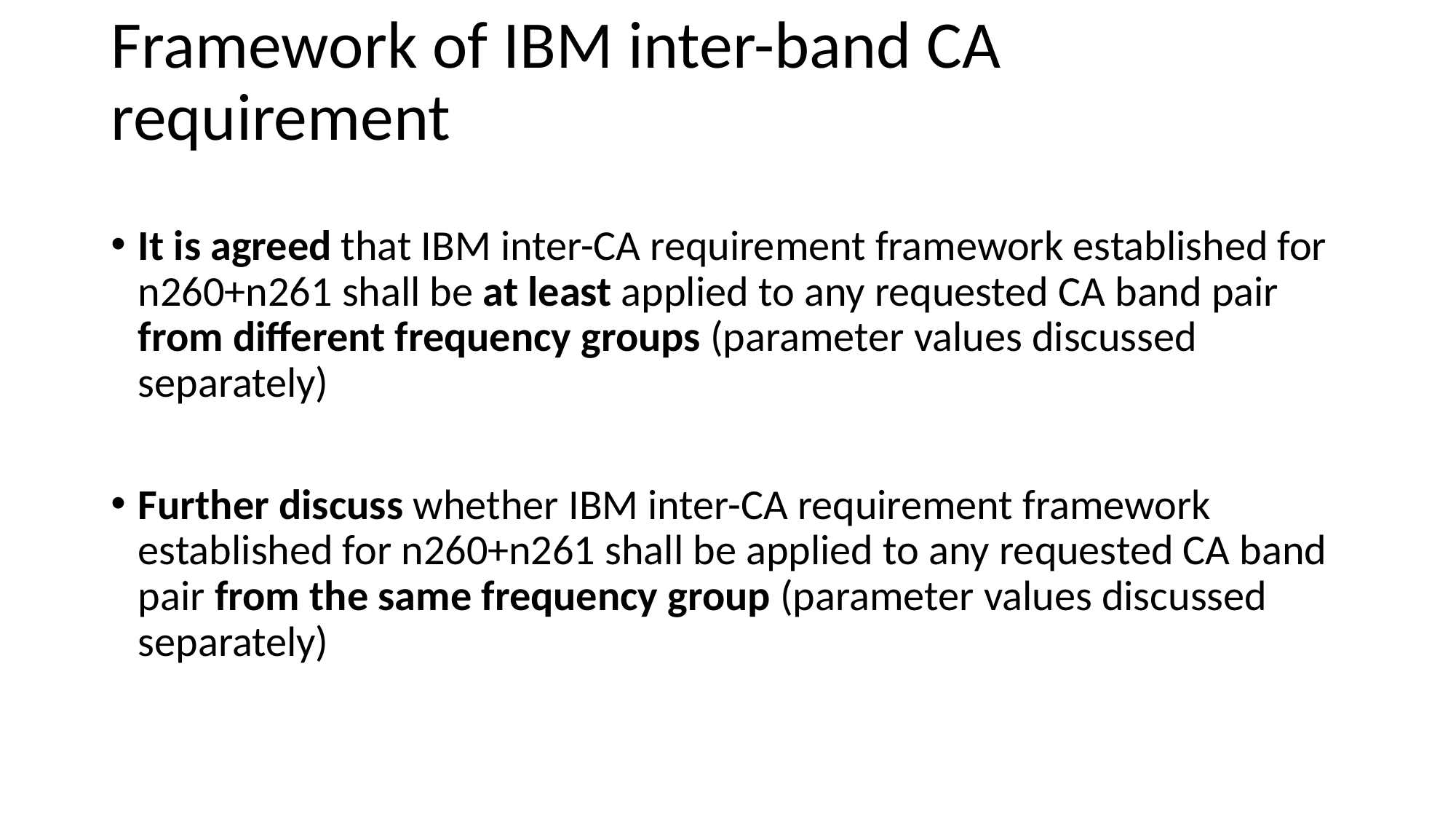

# Framework of IBM inter-band CA requirement
It is agreed that IBM inter-CA requirement framework established for n260+n261 shall be at least applied to any requested CA band pair from different frequency groups (parameter values discussed separately)

Further discuss whether IBM inter-CA requirement framework established for n260+n261 shall be applied to any requested CA band pair from the same frequency group (parameter values discussed separately)